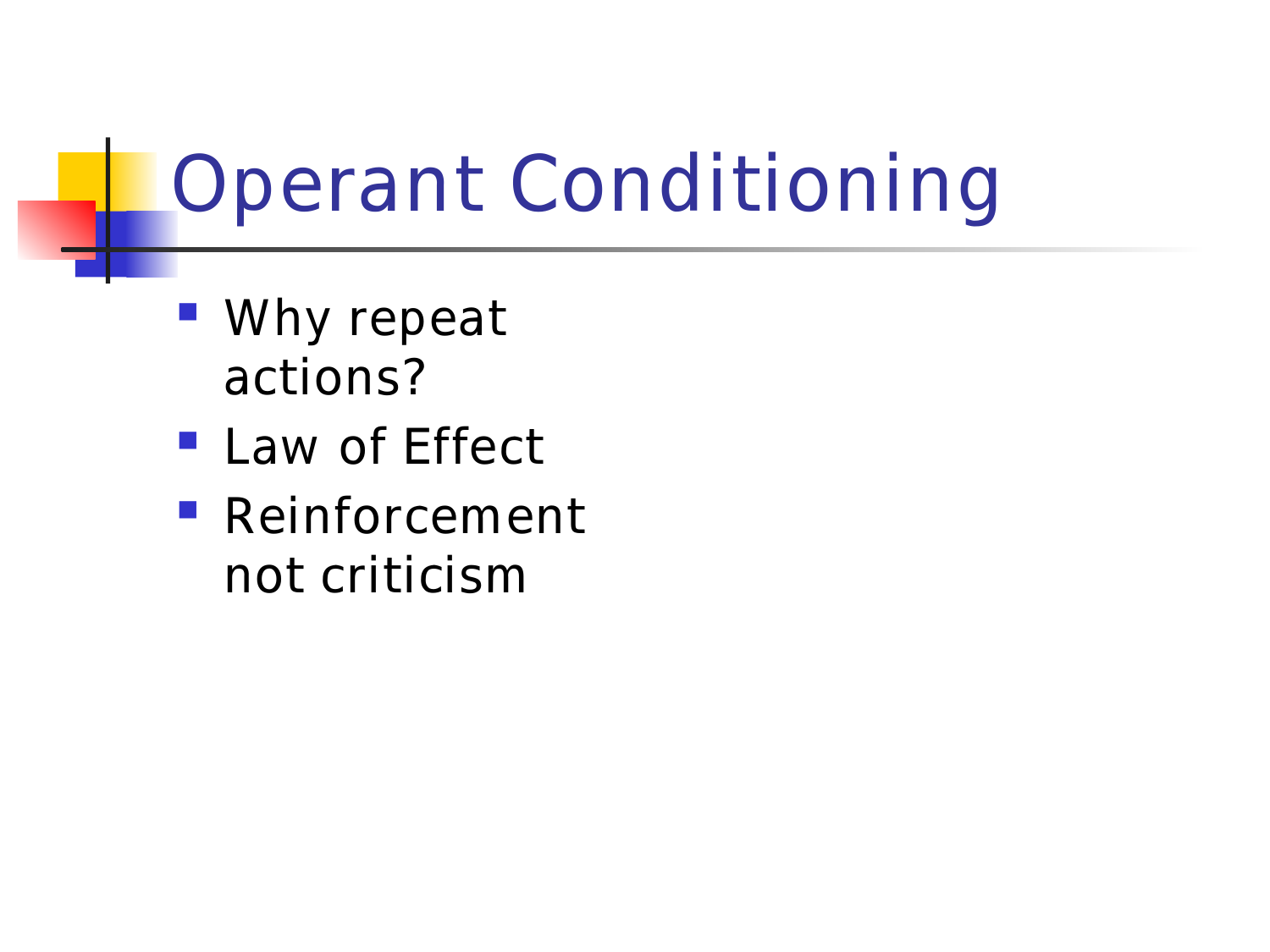

# Operant Conditioning
Why repeat actions?
Law of Effect
Reinforcement not criticism